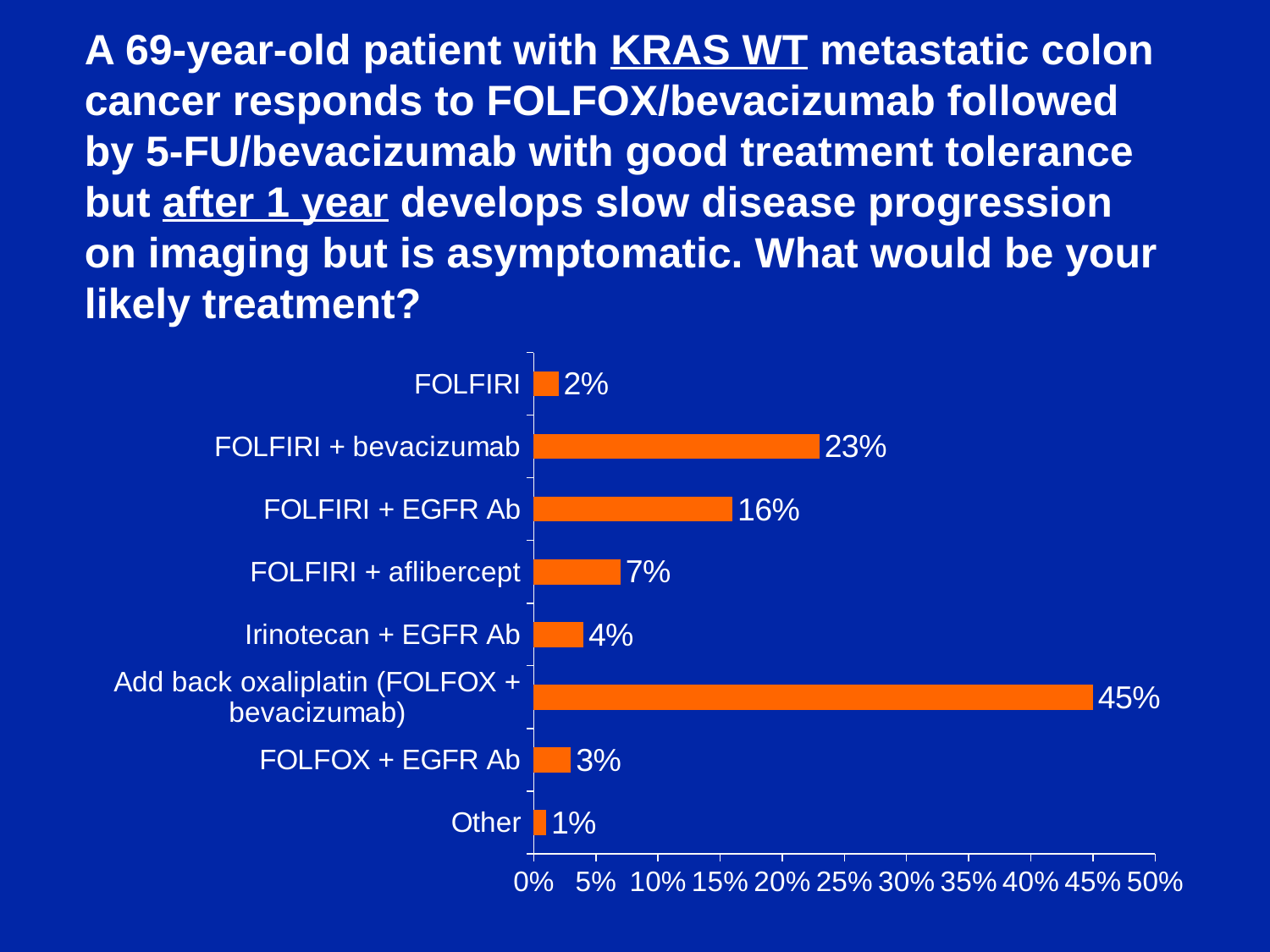

A 69-year-old patient with KRAS WT metastatic colon cancer responds to FOLFOX/bevacizumab followed by 5-FU/bevacizumab with good treatment tolerance but after 1 year develops slow disease progression on imaging but is asymptomatic. What would be your likely treatment?

### Chart

| Category | Series 1 |
|---|---|
| Other | 0.01 |
| FOLFOX + EGFR Ab | 0.03 |
| Add back oxaliplatin (FOLFOX + bevacizumab) | 0.45 |
| Irinotecan + EGFR Ab | 0.04 |
| FOLFIRI + aflibercept | 0.07 |
| FOLFIRI + EGFR Ab | 0.16 |
| FOLFIRI + bevacizumab | 0.23 |
| FOLFIRI | 0.02 |